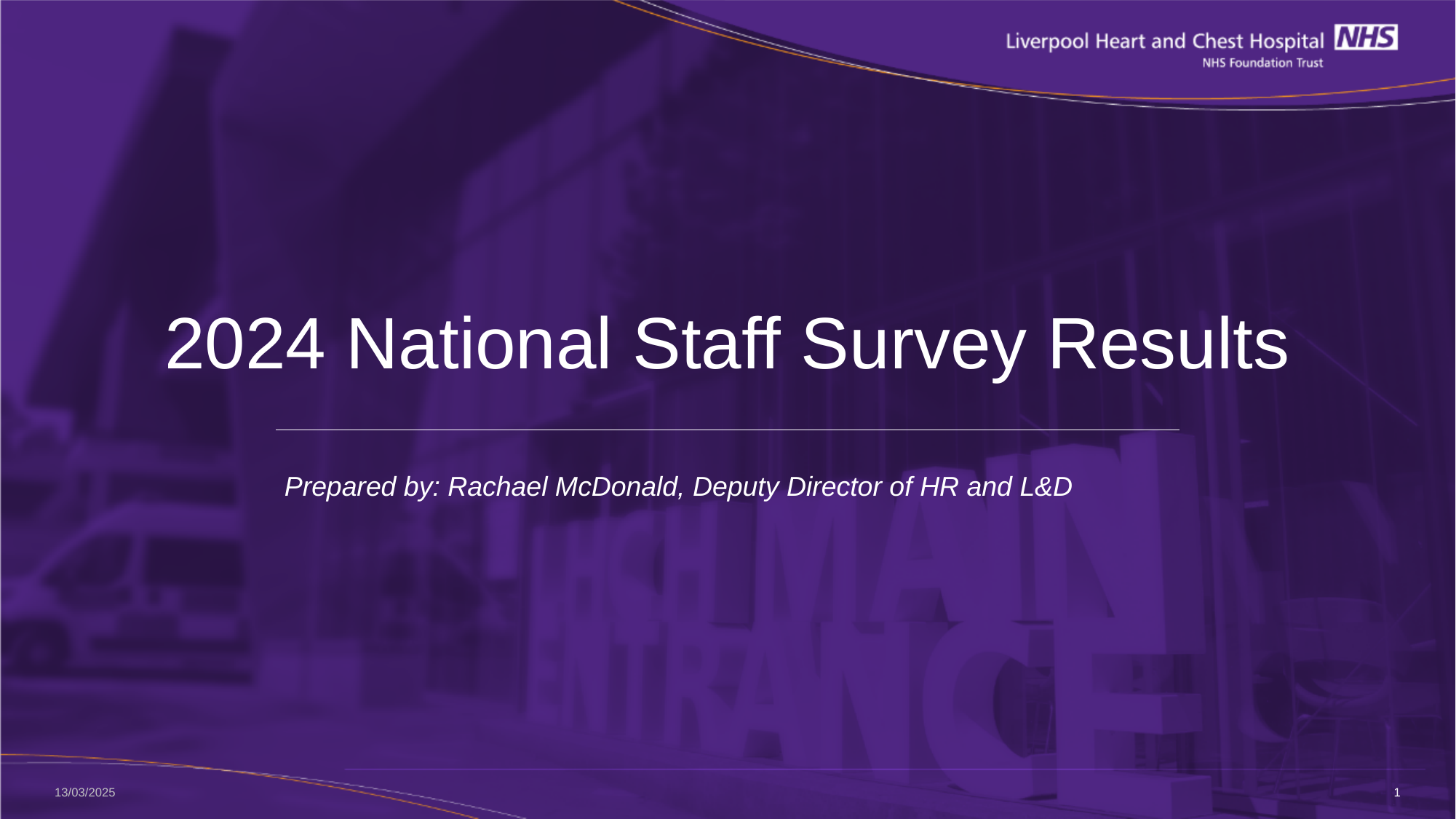

# 2024 National Staff Survey Results
Prepared by: Rachael McDonald, Deputy Director of HR and L&D
13/03/2025
1